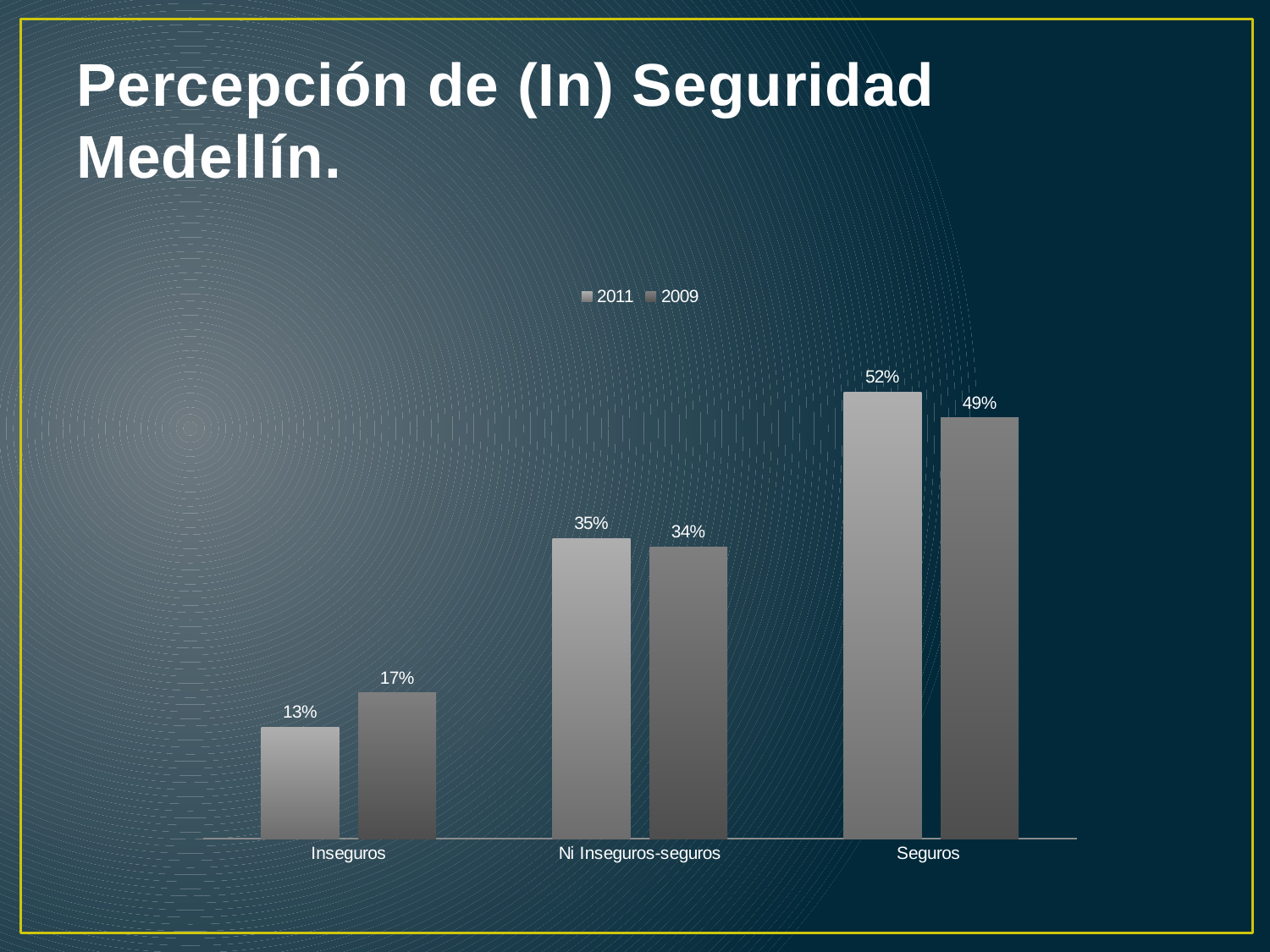

# Percepción de (In) Seguridad Medellín.

### Chart

| Category |  |  |
|---|---|---|
| Inseguros | 0.13 | 0.17 |
| Ni Inseguros-seguros | 0.35 | 0.34 |
| Seguros  | 0.52 | 0.49 |